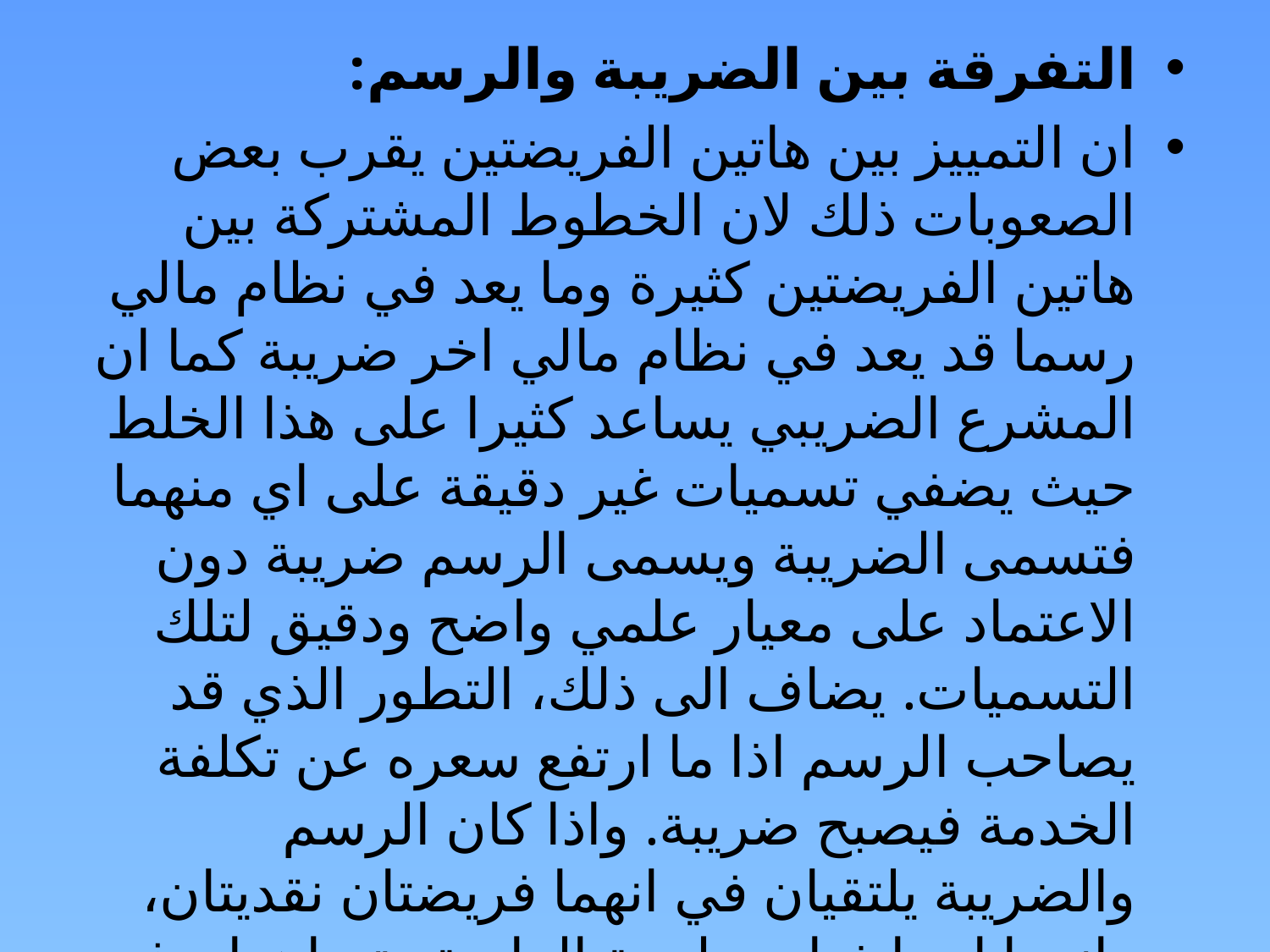

التفرقة بين الضريبة والرسم:
ان التمييز بين هاتين الفريضتين يقرب بعض الصعوبات ذلك لان الخطوط المشتركة بين هاتين الفريضتين كثيرة وما يعد في نظام مالي رسما قد يعد في نظام مالي اخر ضريبة كما ان المشرع الضريبي يساعد كثيرا على هذا الخلط حيث يضفي تسميات غير دقيقة على اي منهما فتسمى الضريبة ويسمى الرسم ضريبة دون الاعتماد على معيار علمي واضح ودقيق لتلك التسميات. يضاف الى ذلك، التطور الذي قد يصاحب الرسم اذا ما ارتفع سعره عن تكلفة الخدمة فيصبح ضريبة. واذا كان الرسم والضريبة يلتقيان في انهما فريضتان نقديتان، وانهما ايضا ذوات طبيعة الزامية وتساهمان في تحويل المرافق العامة للدولة